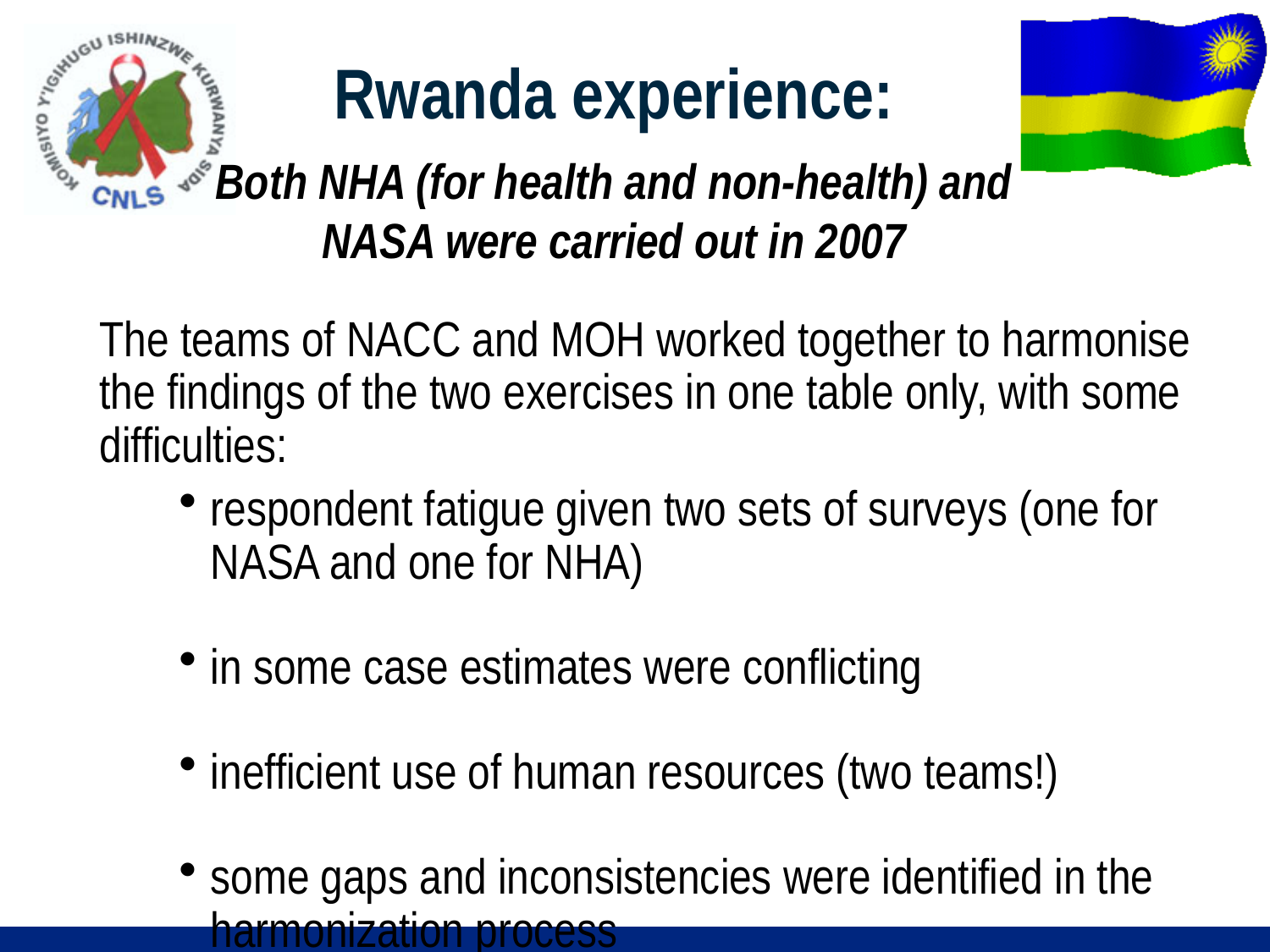

# Rwanda experience: Both NHA (for health and non-health) and NASA were carried out in 2007

	The teams of NACC and MOH worked together to harmonise the findings of the two exercises in one table only, with some difficulties:
respondent fatigue given two sets of surveys (one for NASA and one for NHA)

in some case estimates were conflicting

inefficient use of human resources (two teams!)

some gaps and inconsistencies were identified in the harmonization process